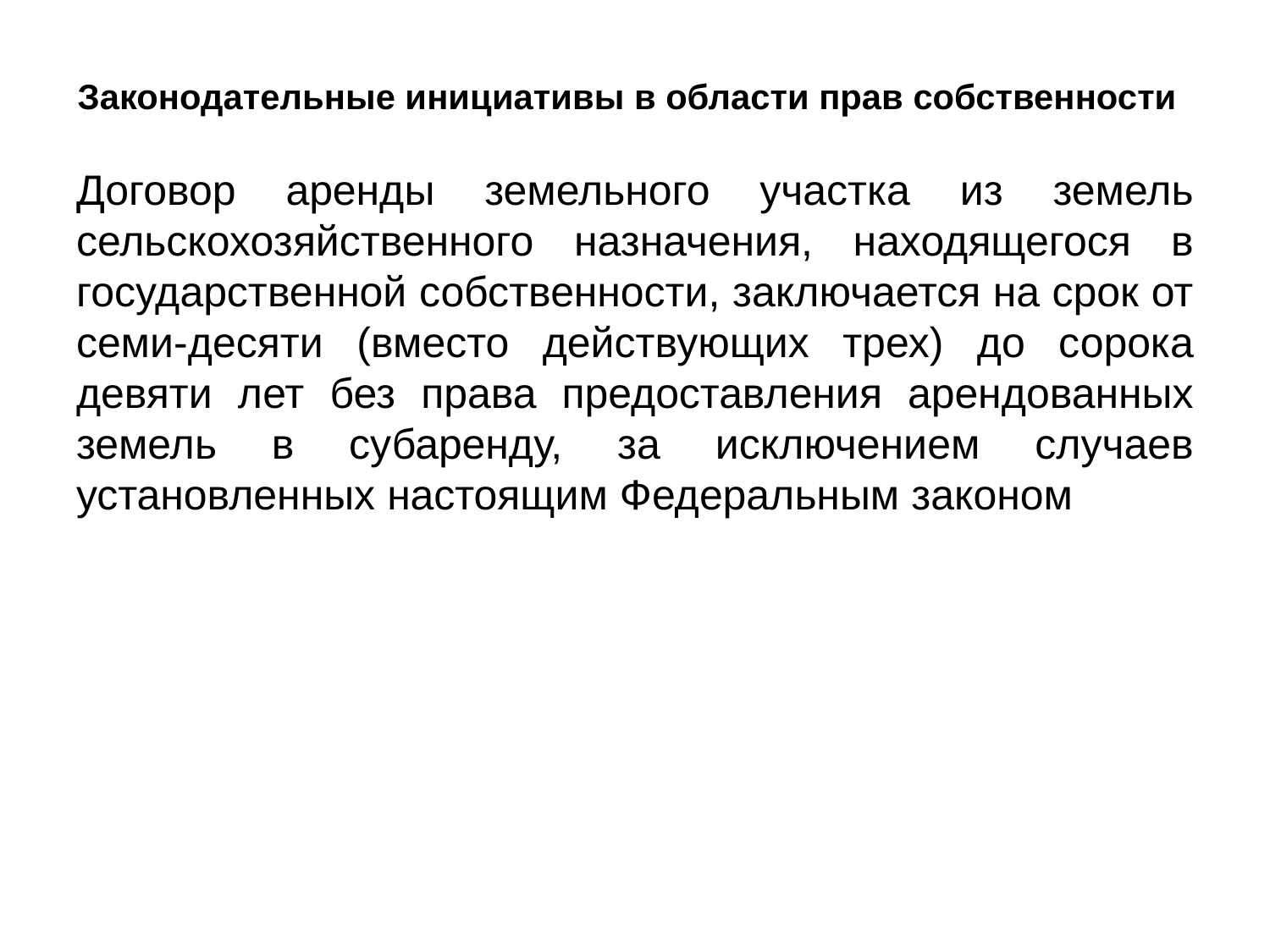

# Законодательные инициативы в области прав собственности
Договор аренды земельного участка из земель сельскохозяйственного назначения, находящегося в государственной собственности, заключается на срок от семи-десяти (вместо действующих трех) до сорока девяти лет без права предоставления арендованных земель в субаренду, за исключением случаев установленных настоящим Федеральным законом